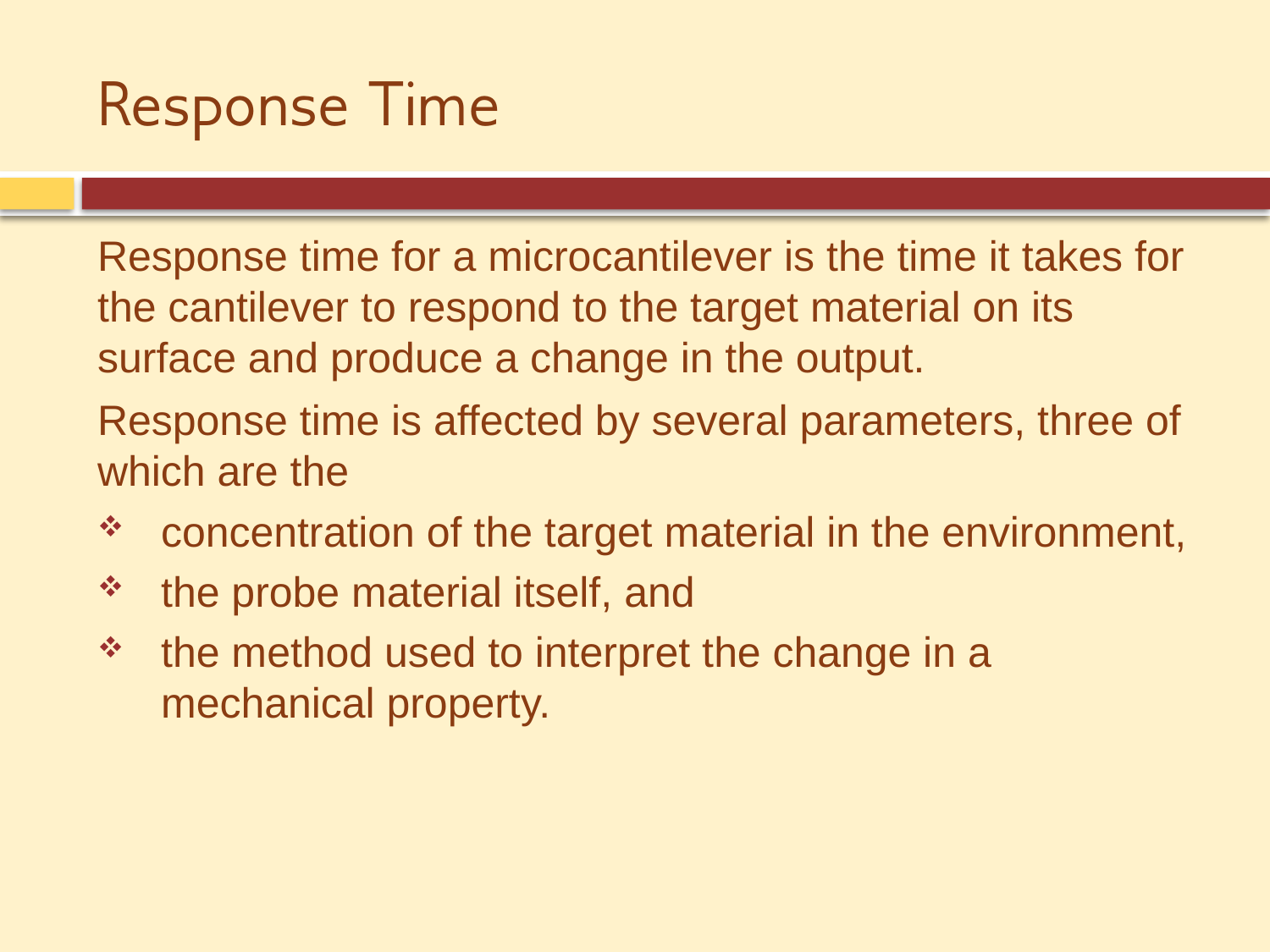

# Response Time
Response time for a microcantilever is the time it takes for the cantilever to respond to the target material on its surface and produce a change in the output.
Response time is affected by several parameters, three of which are the
concentration of the target material in the environment,
the probe material itself, and
the method used to interpret the change in a mechanical property.